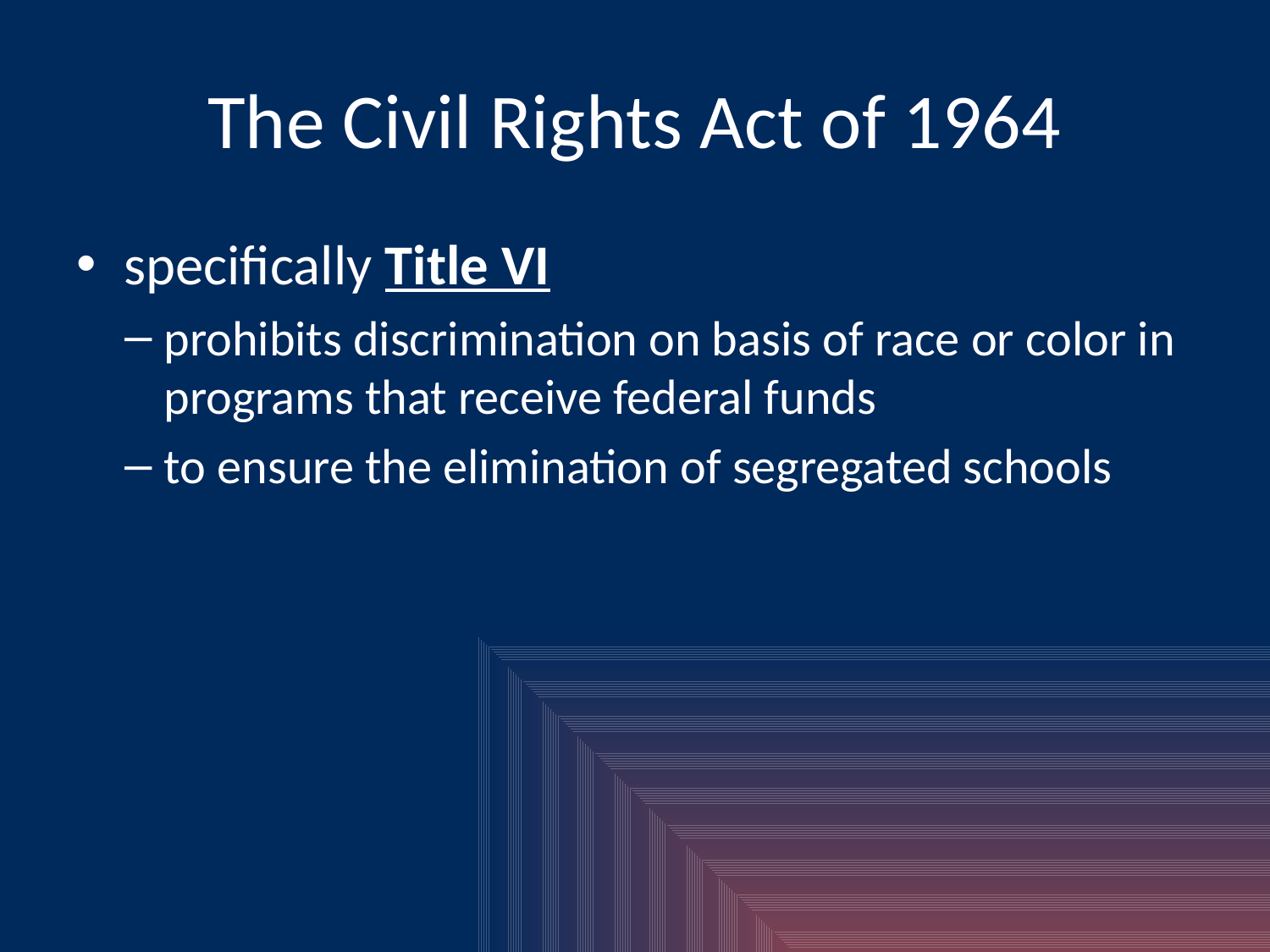

# The Civil Rights Act of 1964
specifically Title VI
prohibits discrimination on basis of race or color in programs that receive federal funds
to ensure the elimination of segregated schools